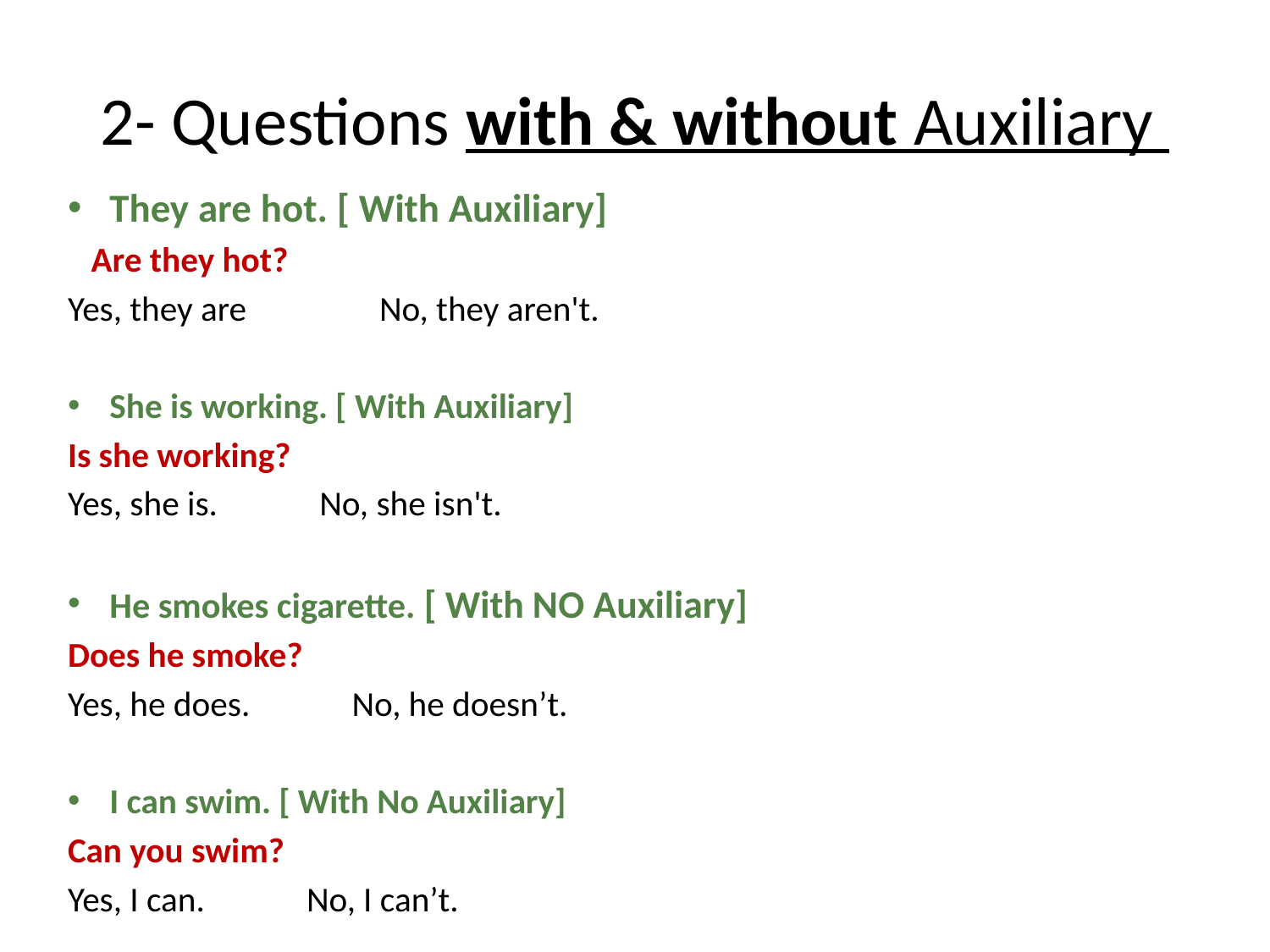

# 2- Questions with & without Auxiliary
They are hot. [ With Auxiliary]
   Are they hot?
Yes, they are                 No, they aren't.

She is working. [ With Auxiliary]
Is she working?
Yes, she is.             No, she isn't.

He smokes cigarette. [ With NO Auxiliary]
Does he smoke?
Yes, he does.             No, he doesn’t.

I can swim. [ With No Auxiliary]
Can you swim?
Yes, I can.             No, I can’t.